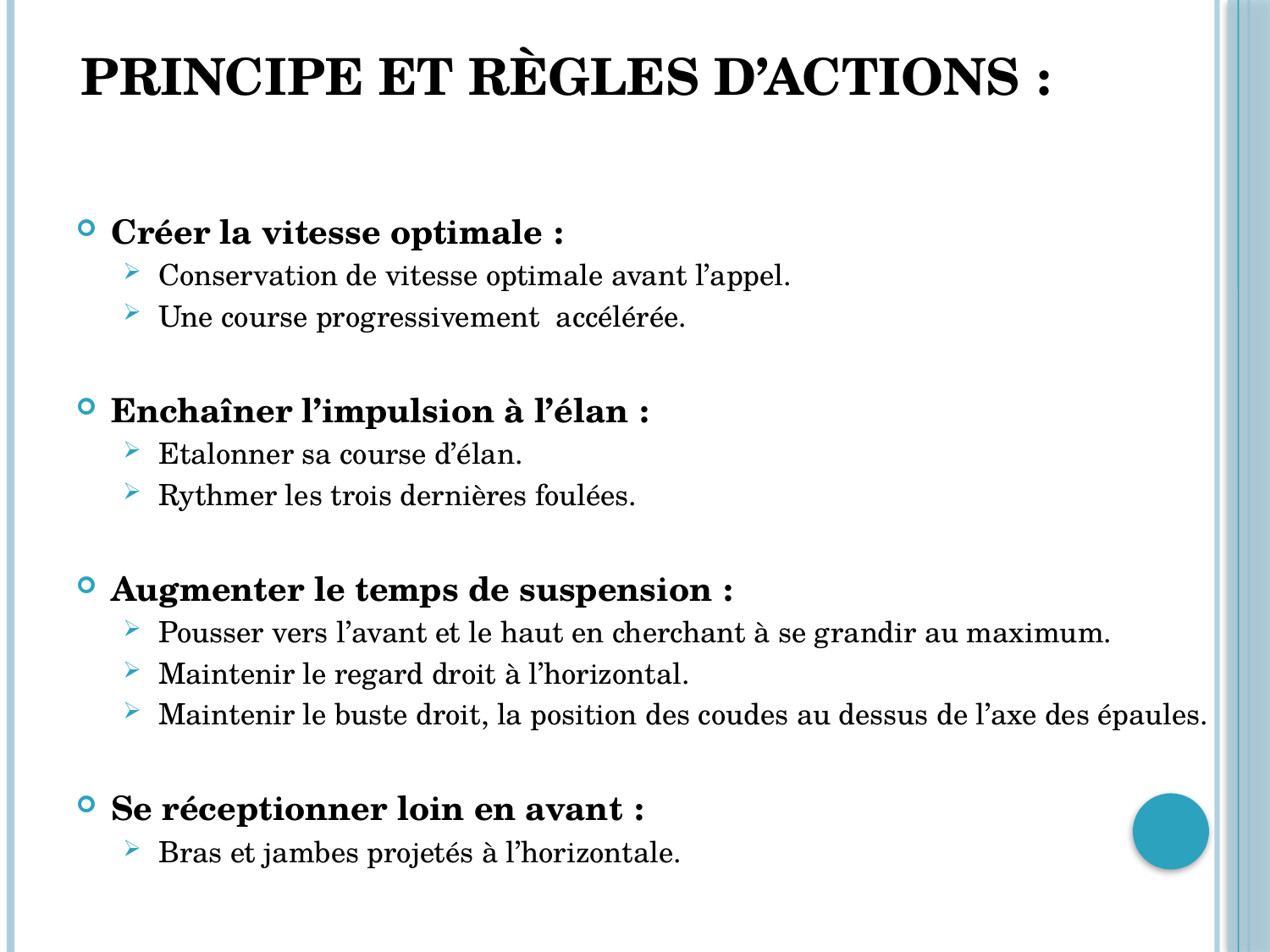

# Principe et règles d’actions :

Créer la vitesse optimale :
Conservation de vitesse optimale avant l’appel.
Une course progressivement  accélérée.

Enchaîner l’impulsion à l’élan :
Etalonner sa course d’élan.
Rythmer les trois dernières foulées.

Augmenter le temps de suspension :
Pousser vers l’avant et le haut en cherchant à se grandir au maximum.
Maintenir le regard droit à l’horizontal.
Maintenir le buste droit, la position des coudes au dessus de l’axe des épaules.

Se réceptionner loin en avant :
Bras et jambes projetés à l’horizontale.